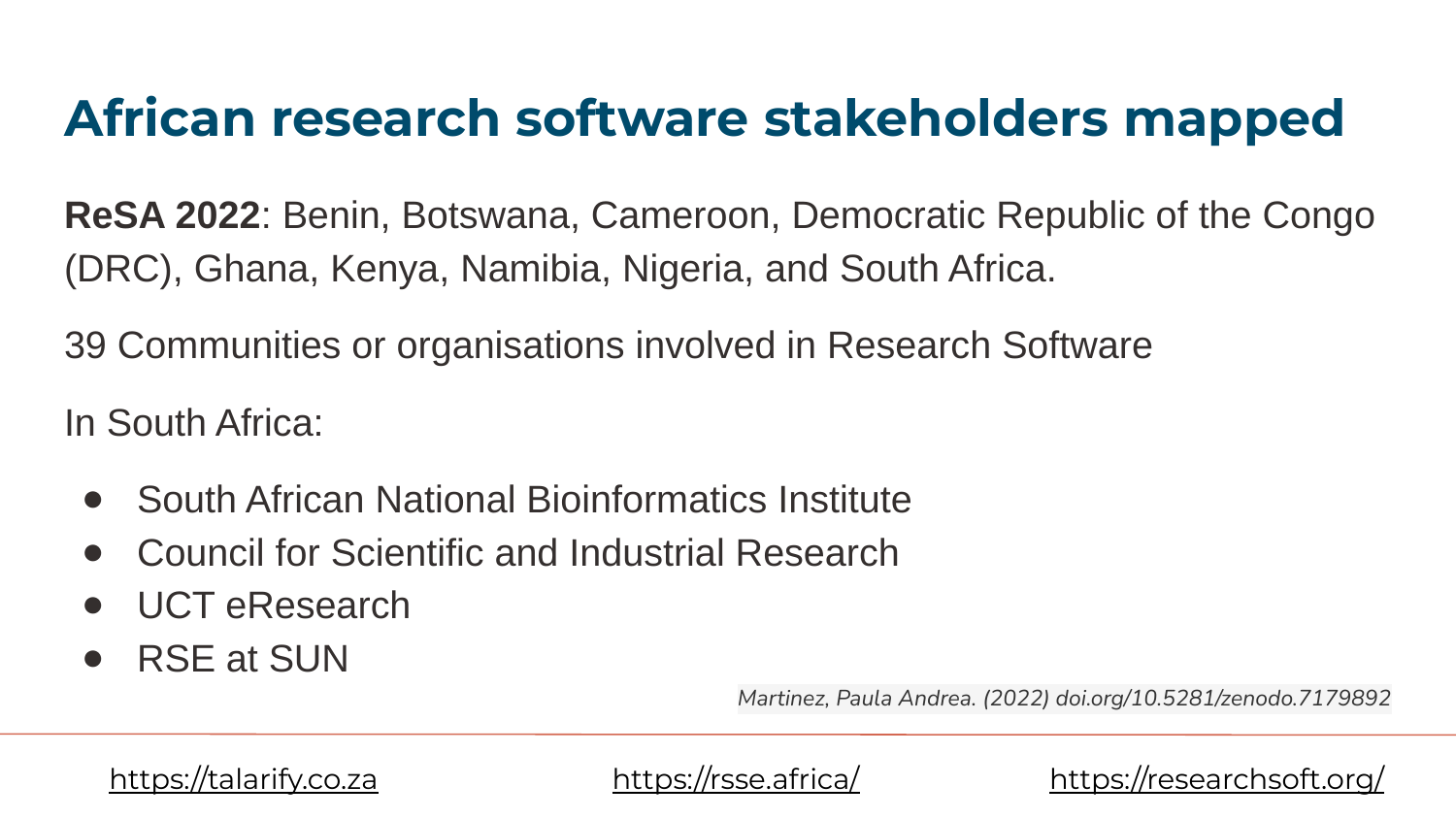

# African research software stakeholders mapped
ReSA 2022: Benin, Botswana, Cameroon, Democratic Republic of the Congo (DRC), Ghana, Kenya, Namibia, Nigeria, and South Africa.
39 Communities or organisations involved in Research Software
In South Africa:
South African National Bioinformatics Institute
Council for Scientific and Industrial Research
UCT eResearch
RSE at SUN

Martinez, Paula Andrea. (2022) doi.org/10.5281/zenodo.7179892
https://talarify.co.za
https://rsse.africa/
https://researchsoft.org/